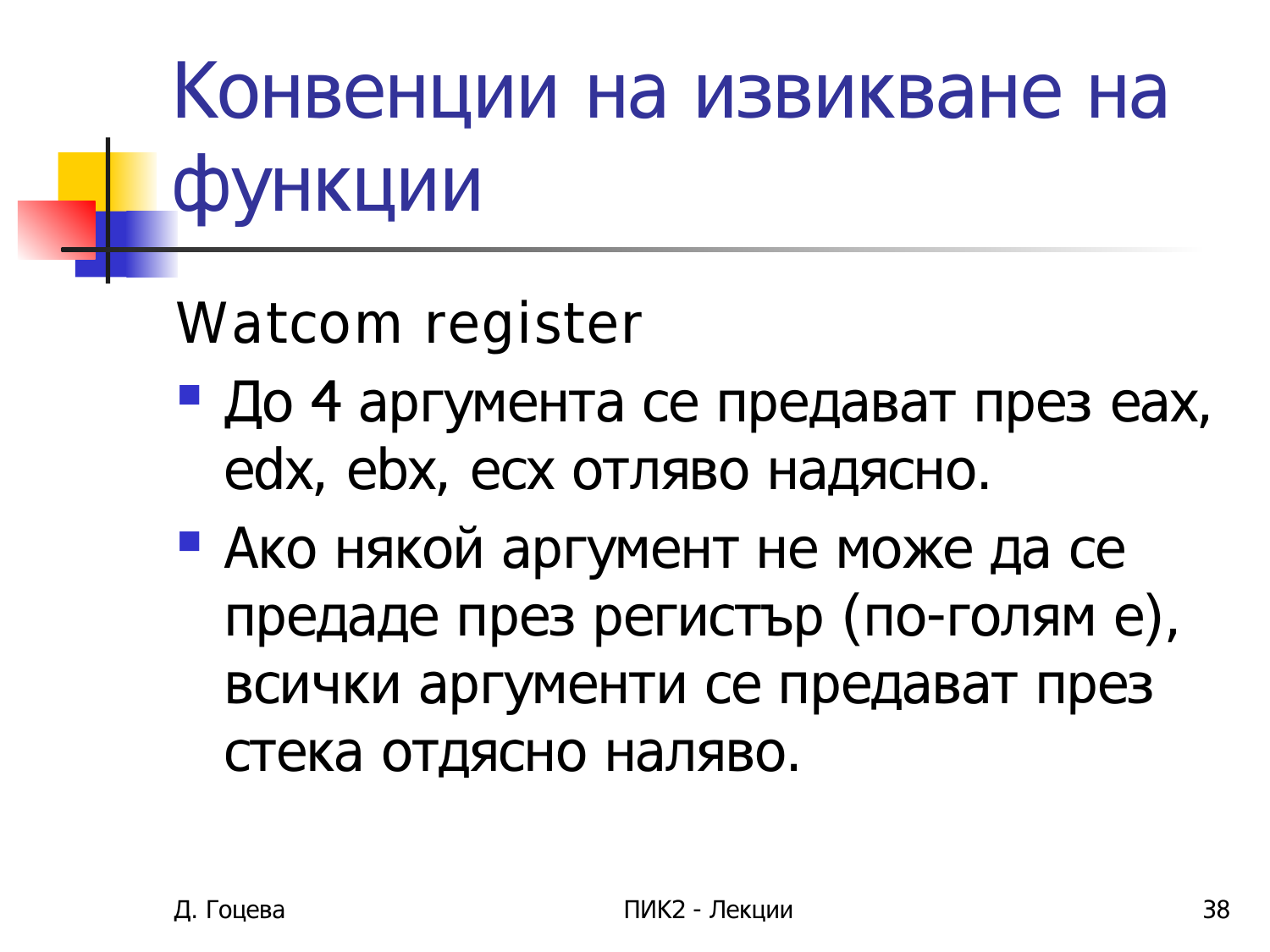

# Конвенции на извикване на функции
Watcom register
До 4 аргумента се предават през eax, edx, ebx, ecx отляво надясно.
Ако някой аргумент не може да се предаде през регистър (по-голям е), всички аргументи се предават през стека отдясно наляво.
Д. Гоцева
ПИК2 - Лекции
38